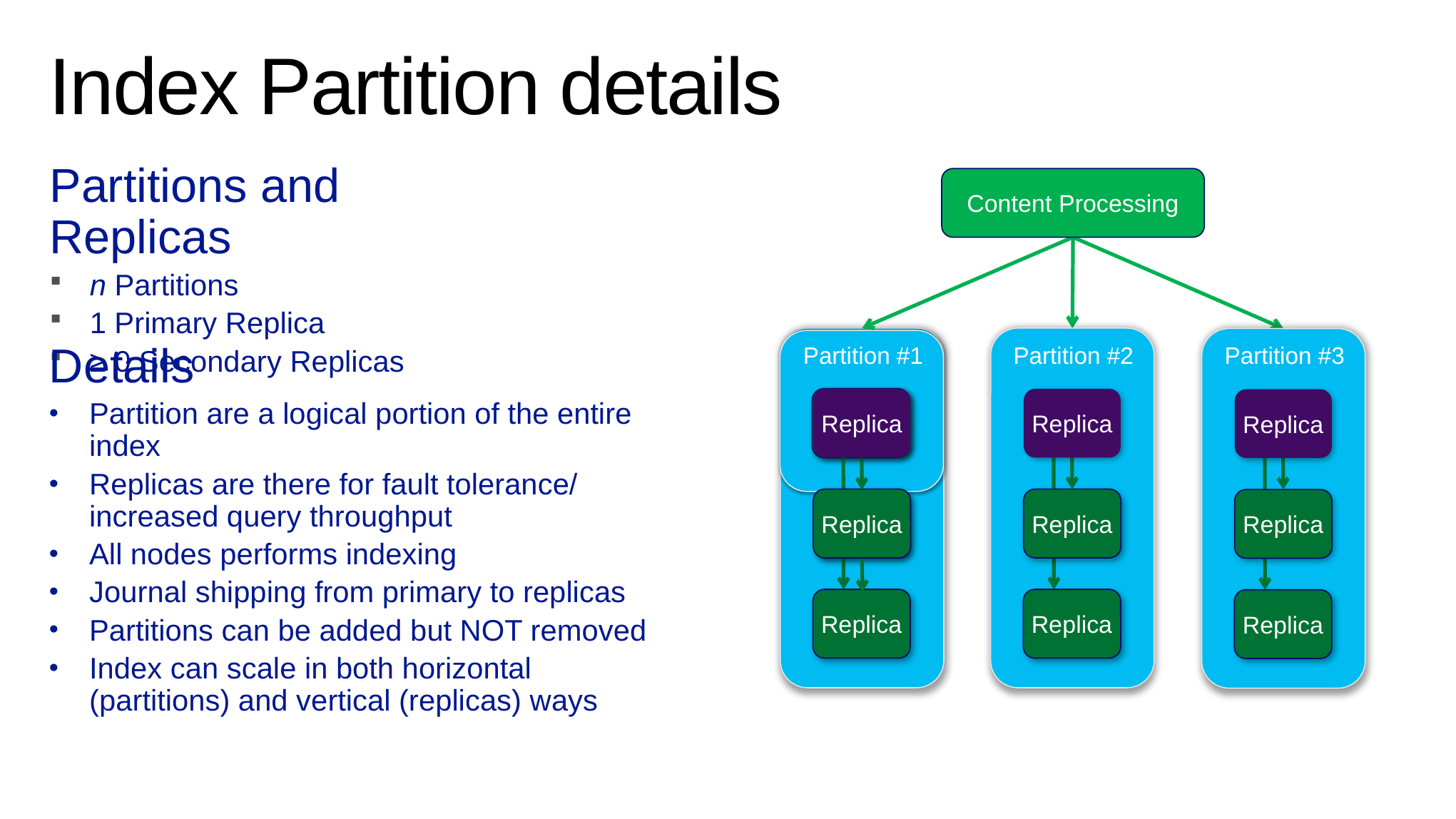

# Index Partition details
Partitions and Replicas
n Partitions
1 Primary Replica
≥ 0 Secondary Replicas
Content Processing

Partition #1
Partition #2
Details
Partition are a logical portion of the entire index
Replicas are there for fault tolerance/ increased query throughput
All nodes performs indexing
Journal shipping from primary to replicas
Partitions can be added but NOT removed
Index can scale in both horizontal (partitions) and vertical (replicas) ways
Partition #3
Replica

Replica
Replica
Replica
Replica
Replica
Replica
Replica
Replica
Replica
Replica
Replica